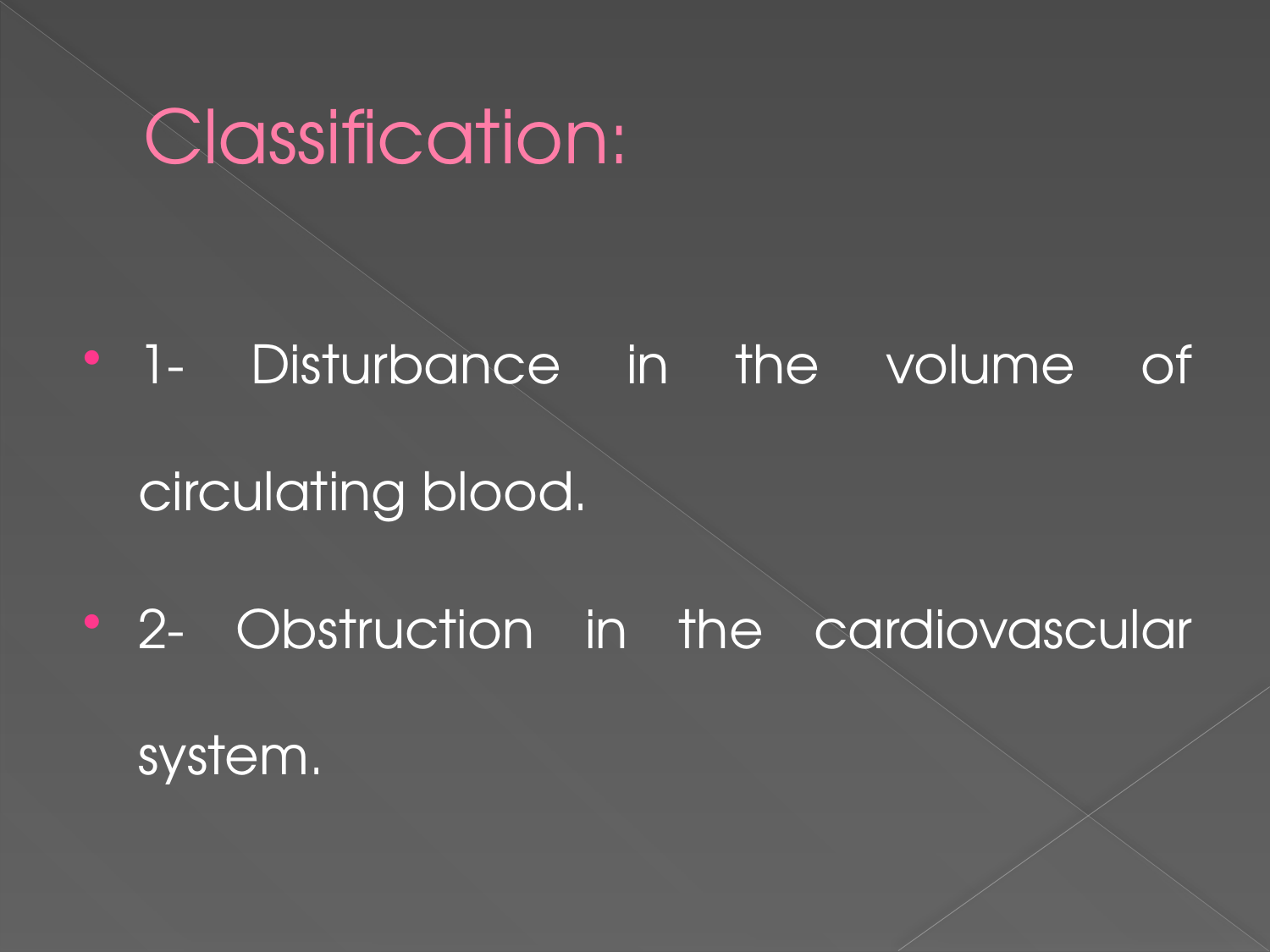

# Classification:
1- Disturbance in the volume of circulating blood.
2- Obstruction in the cardiovascular system.